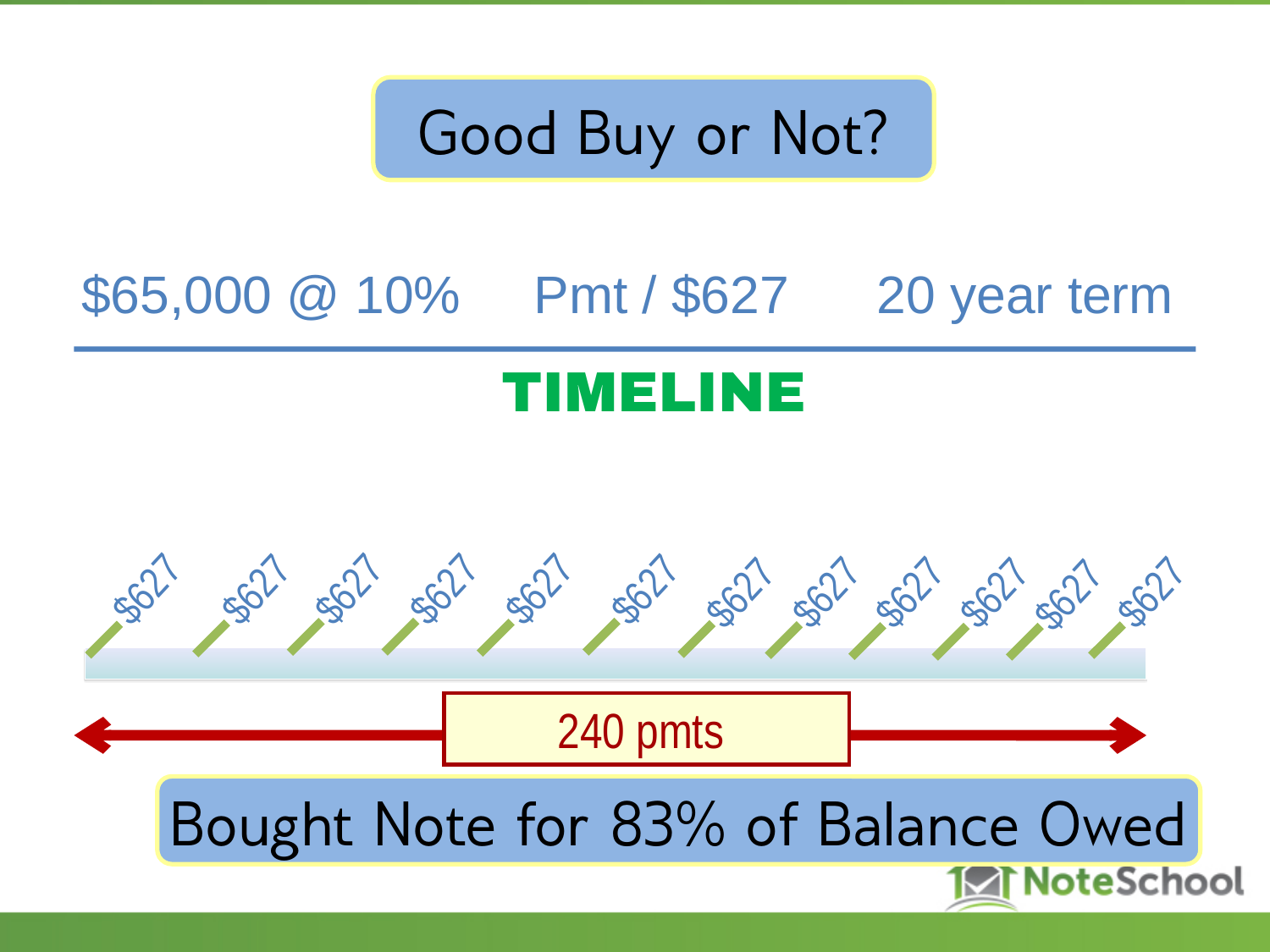

Good Buy or Not?
Original  Loan
$65,000 @ 10%     Pmt / $627      20 year term

TIMELINE

$627

$627

$627

$627

$627

$627

$627

$627

$627

$627

$627

$627

240 pmts

Bought Note for 83% of Balance Owed